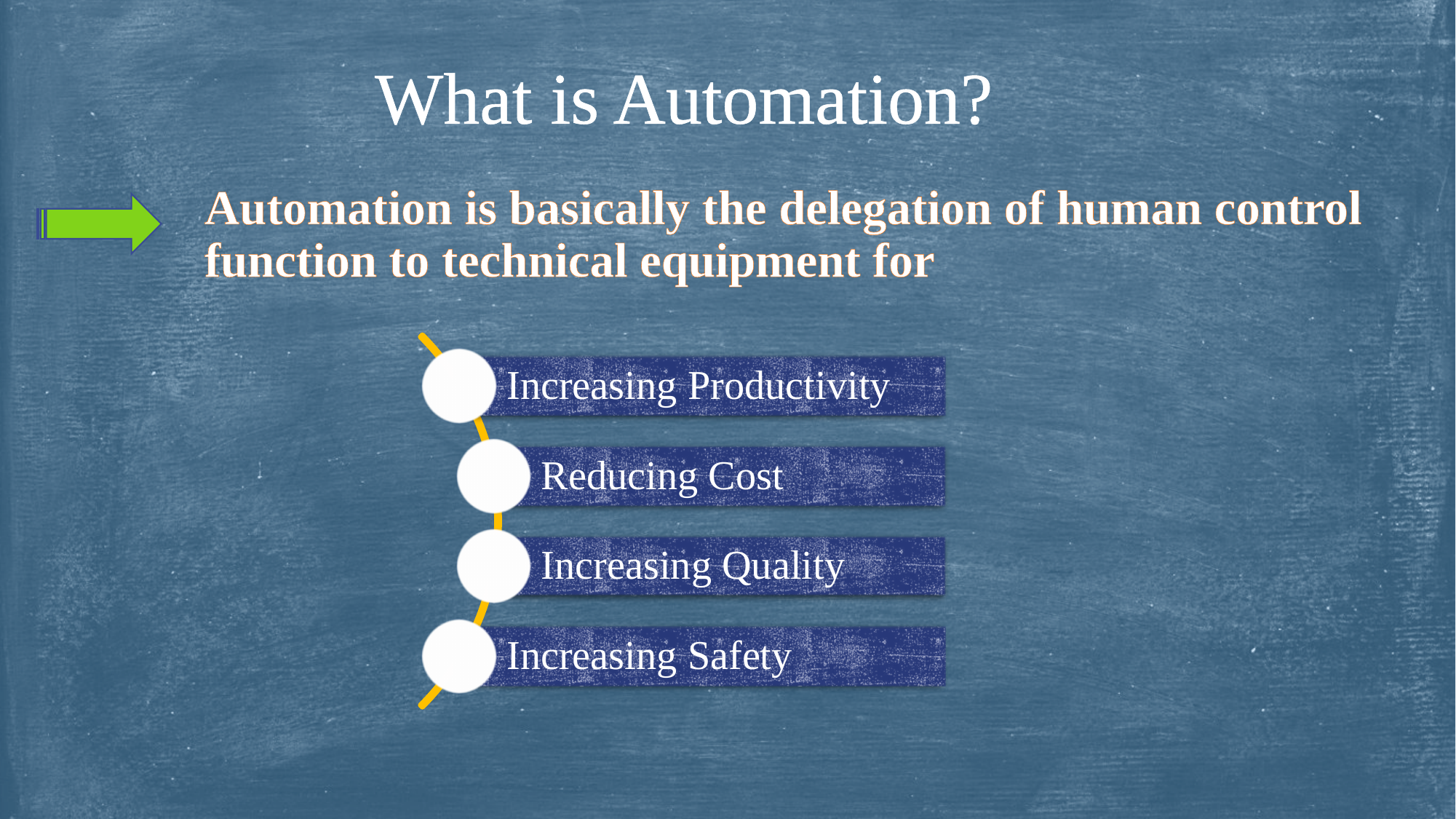

What is Automation?
Automation is basically the delegation of human control
function to technical equipment for

Increasing Productivity
Reducing Cost
Increasing Quality
Increasing Safety